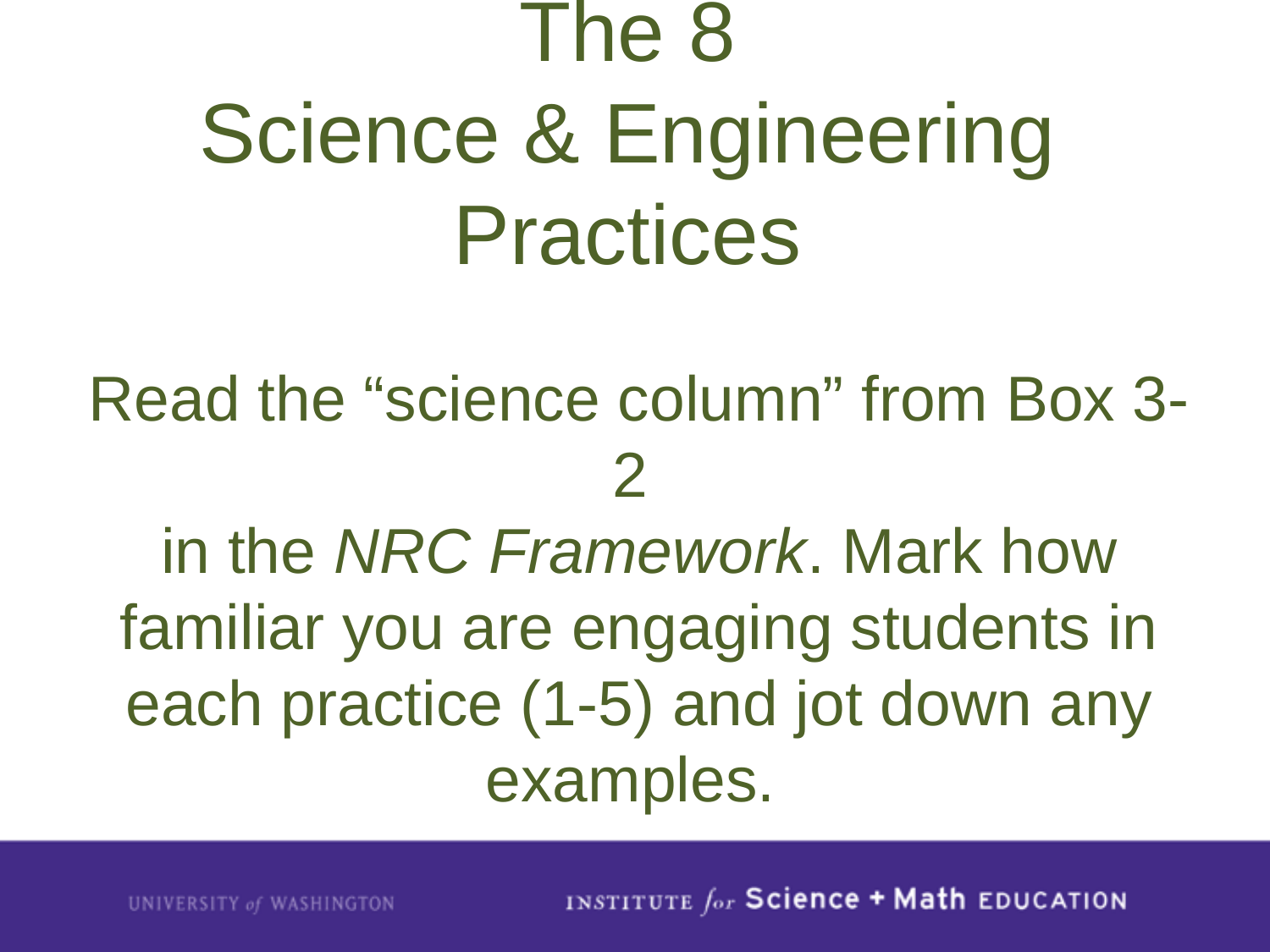

# The 8 Science & Engineering Practices Read the “science column” from Box 3-2 in the NRC Framework. Mark how familiar you are engaging students in each practice (1-5) and jot down any examples.